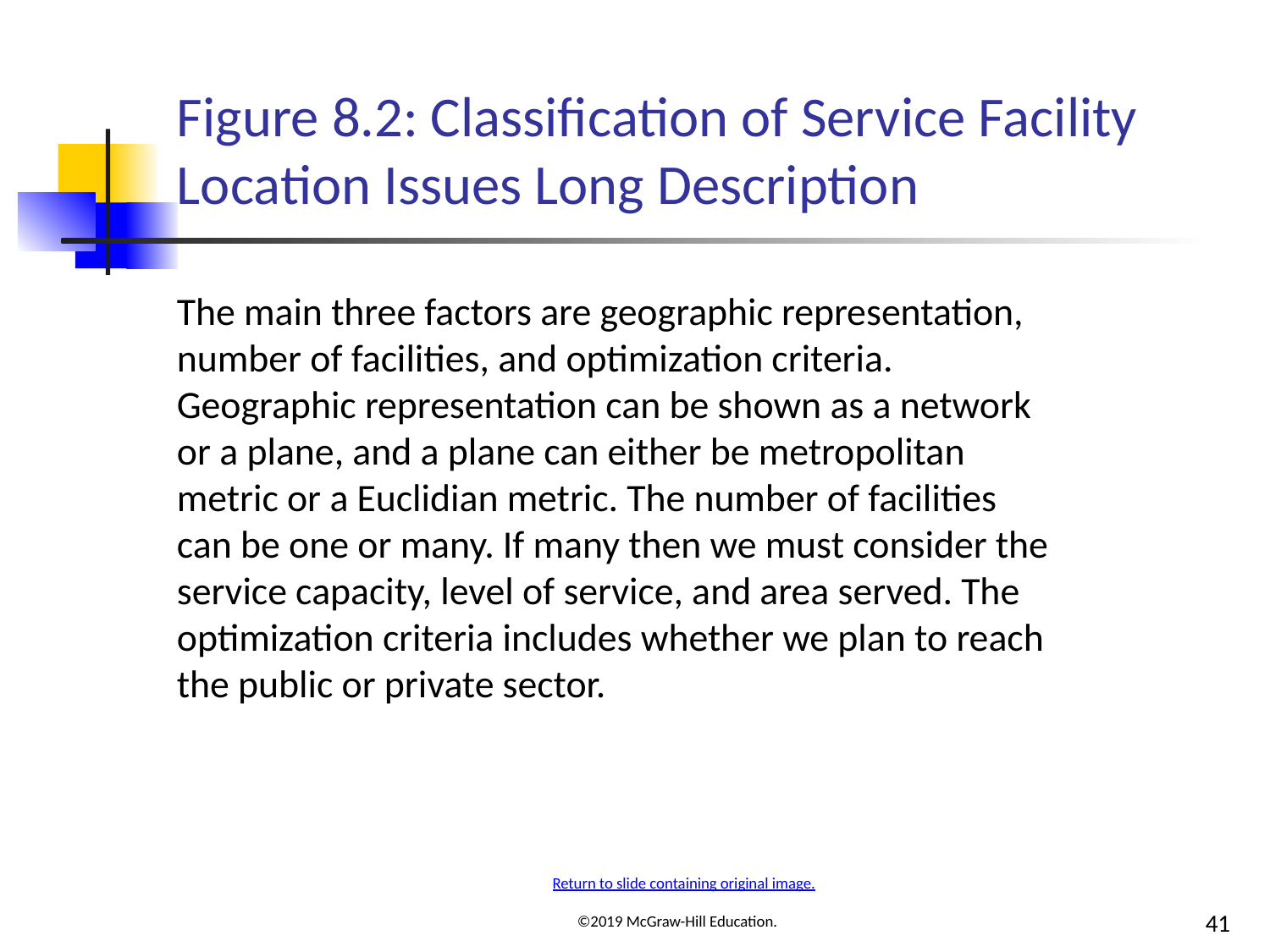

# Figure 8.2: Classification of Service Facility Location Issues Long Description
The main three factors are geographic representation, number of facilities, and optimization criteria. Geographic representation can be shown as a network or a plane, and a plane can either be metropolitan metric or a Euclidian metric. The number of facilities can be one or many. If many then we must consider the service capacity, level of service, and area served. The optimization criteria includes whether we plan to reach the public or private sector.
Return to slide containing original image.